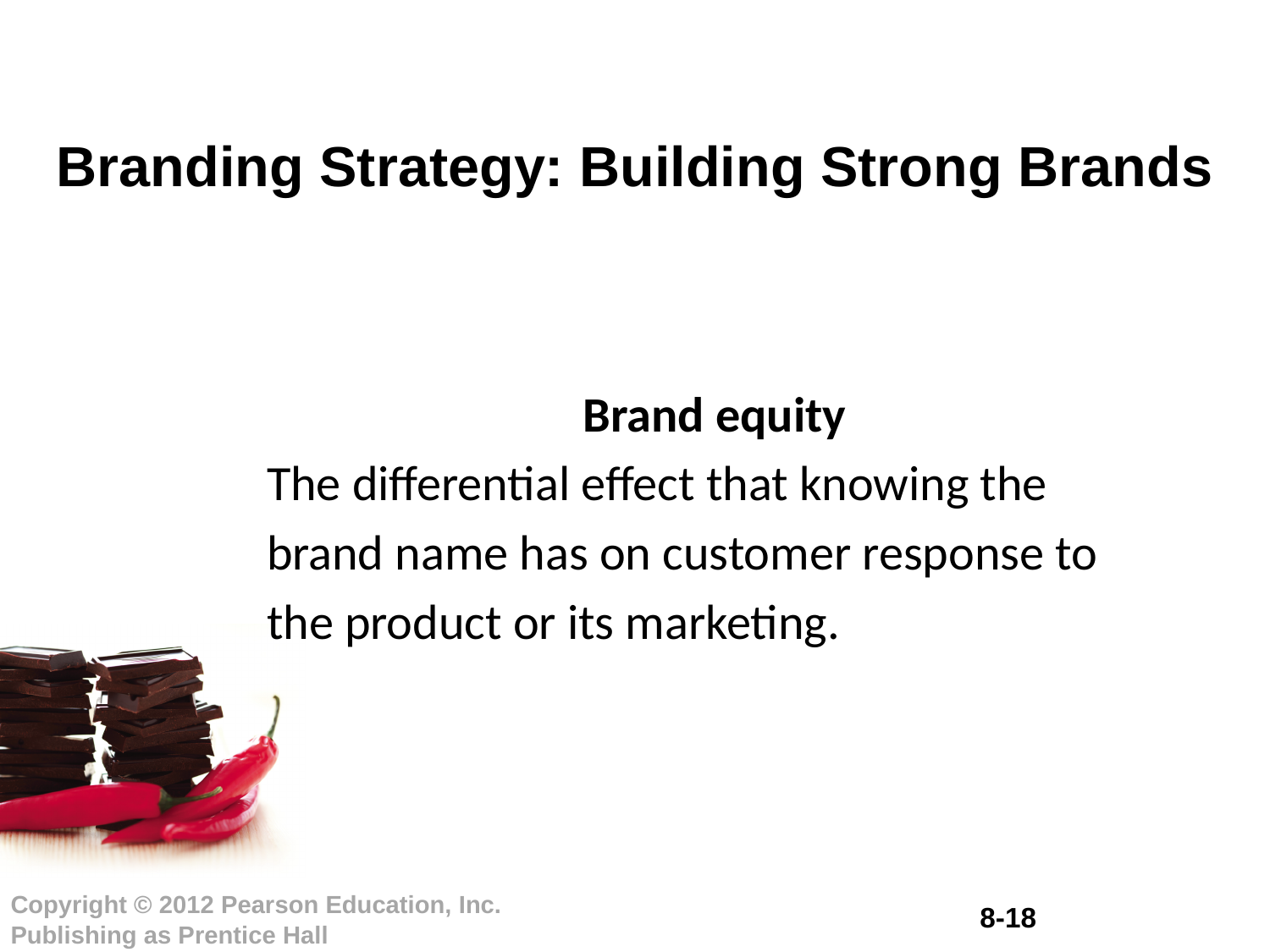

# Branding Strategy: Building Strong Brands

Brand equity
The differential effect that knowing the
brand name has on customer response to
the product or its marketing.